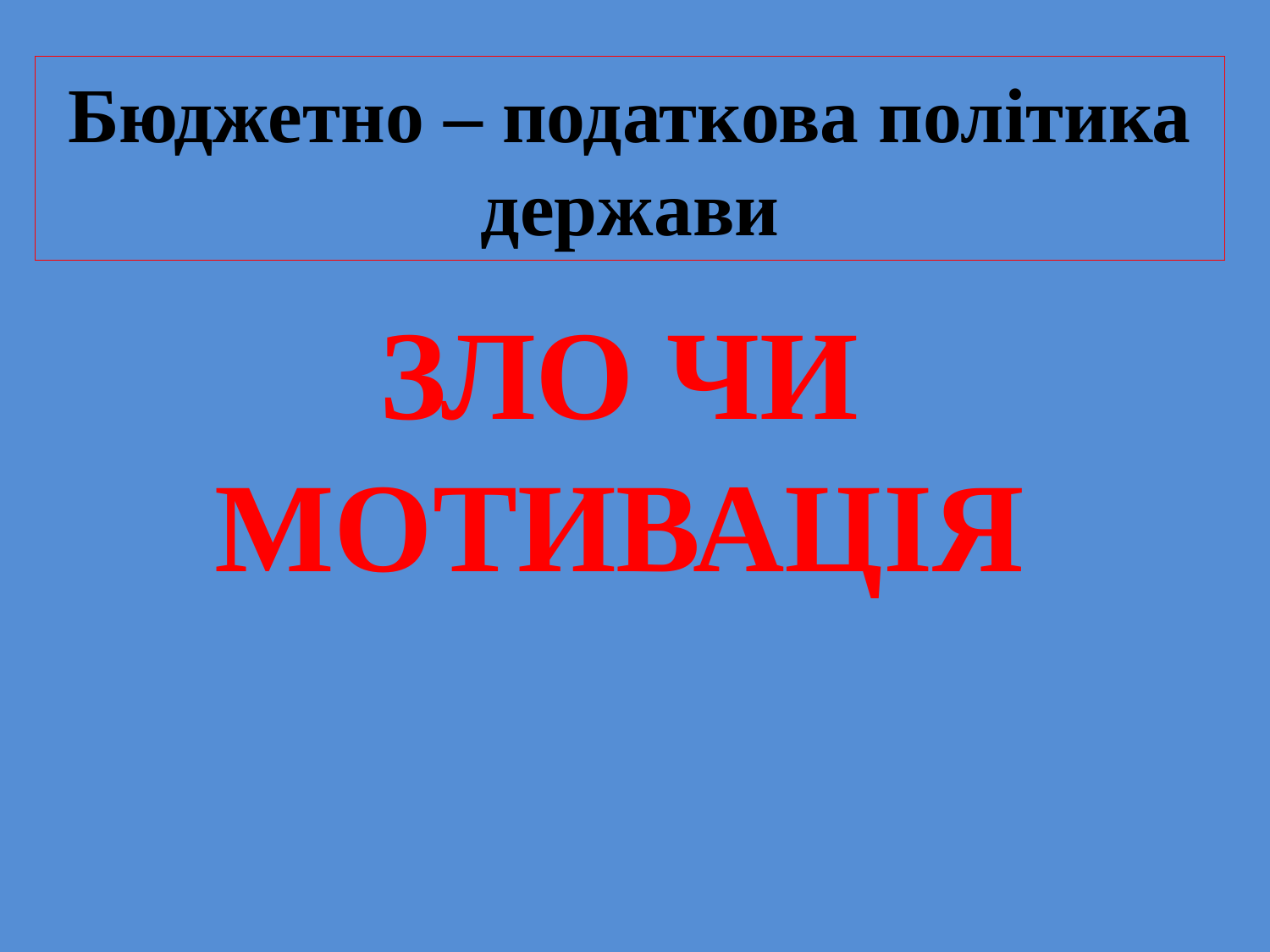

# Бюджетно – податкова політика держави
ЗЛО ЧИ МОТИВАЦІЯ